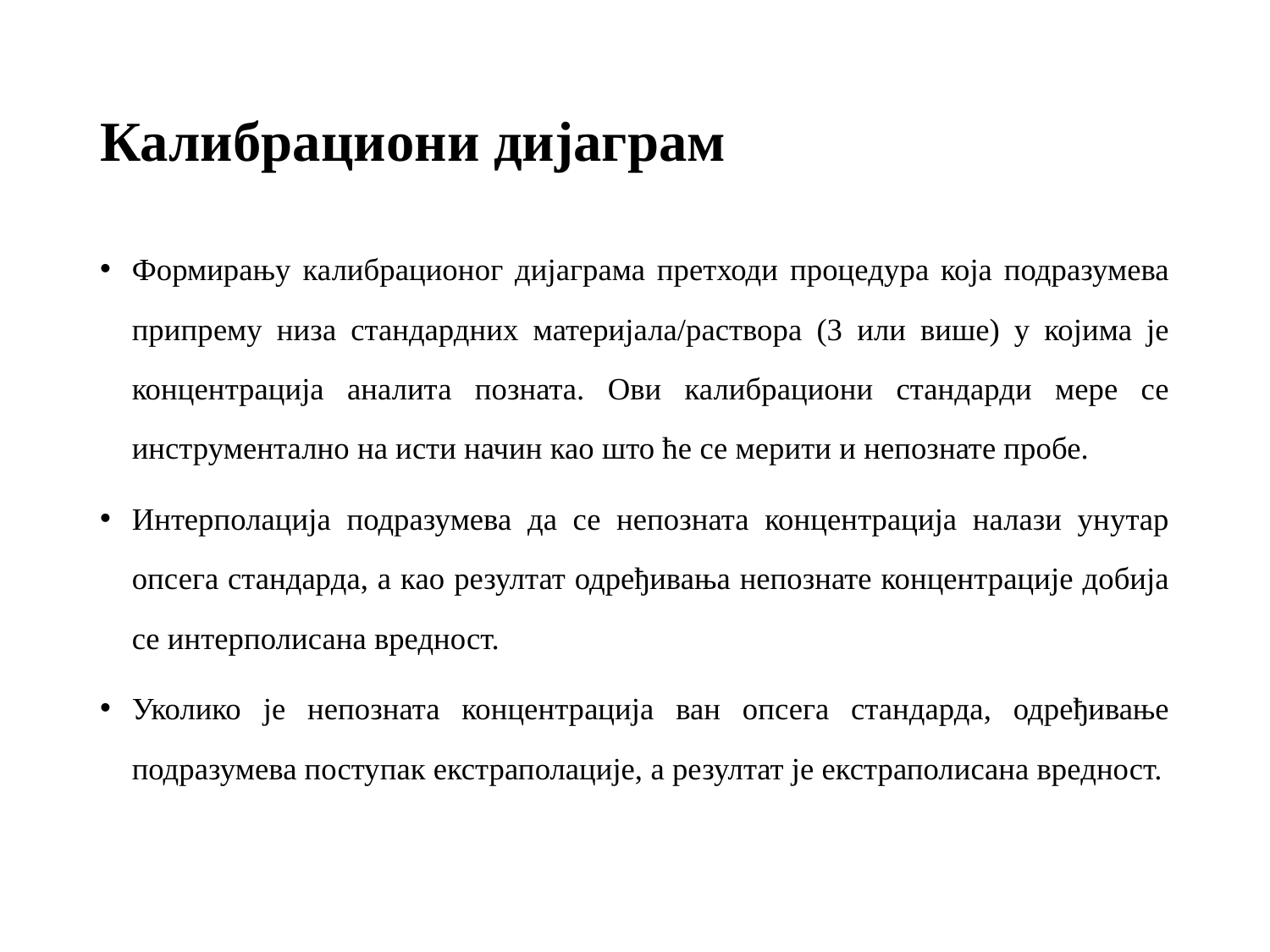

# Калибрациони дијаграм
Формирању калибрационог дијаграма претходи процедура која подразумева припрему низа стандардних материјала/раствора (3 или више) у којима је концентрација аналита позната. Ови калибрациони стандарди мере се инструментално на исти начин као што ће се мерити и непознате пробе.
Интерполација подразумева да се непозната концентрација налази унутар опсега стандарда, а као резултат одређивања непознате концентрације добија се интерполисана вредност.
Уколико је непозната концентрација ван опсега стандарда, одређивање подразумева поступак екстраполације, а резултат је екстраполисана вредност.